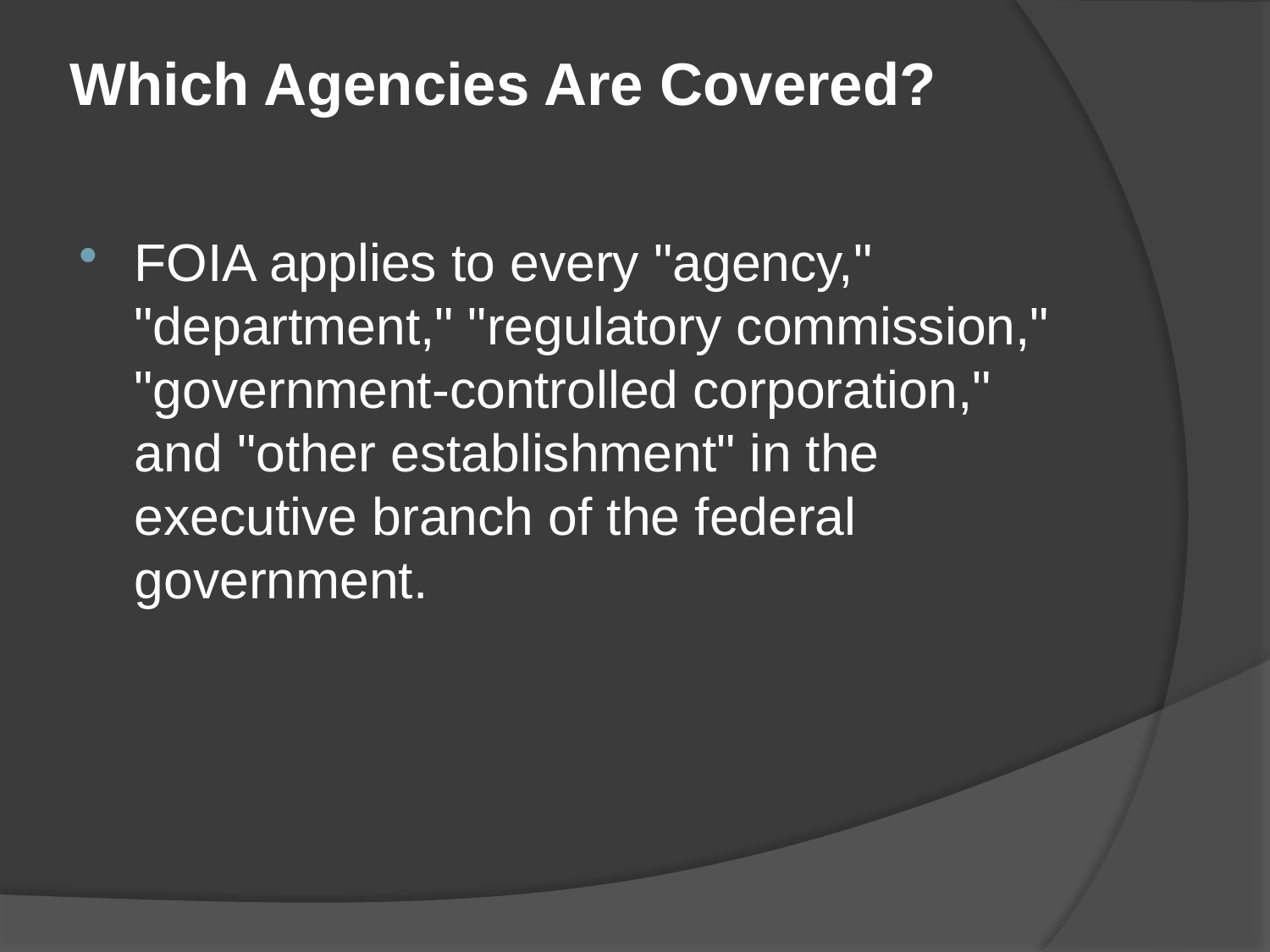

# Which Agencies Are Covered?
FOIA applies to every "agency," "department," "regulatory commission," "government-controlled corporation," and "other establishment" in the executive branch of the federal government.